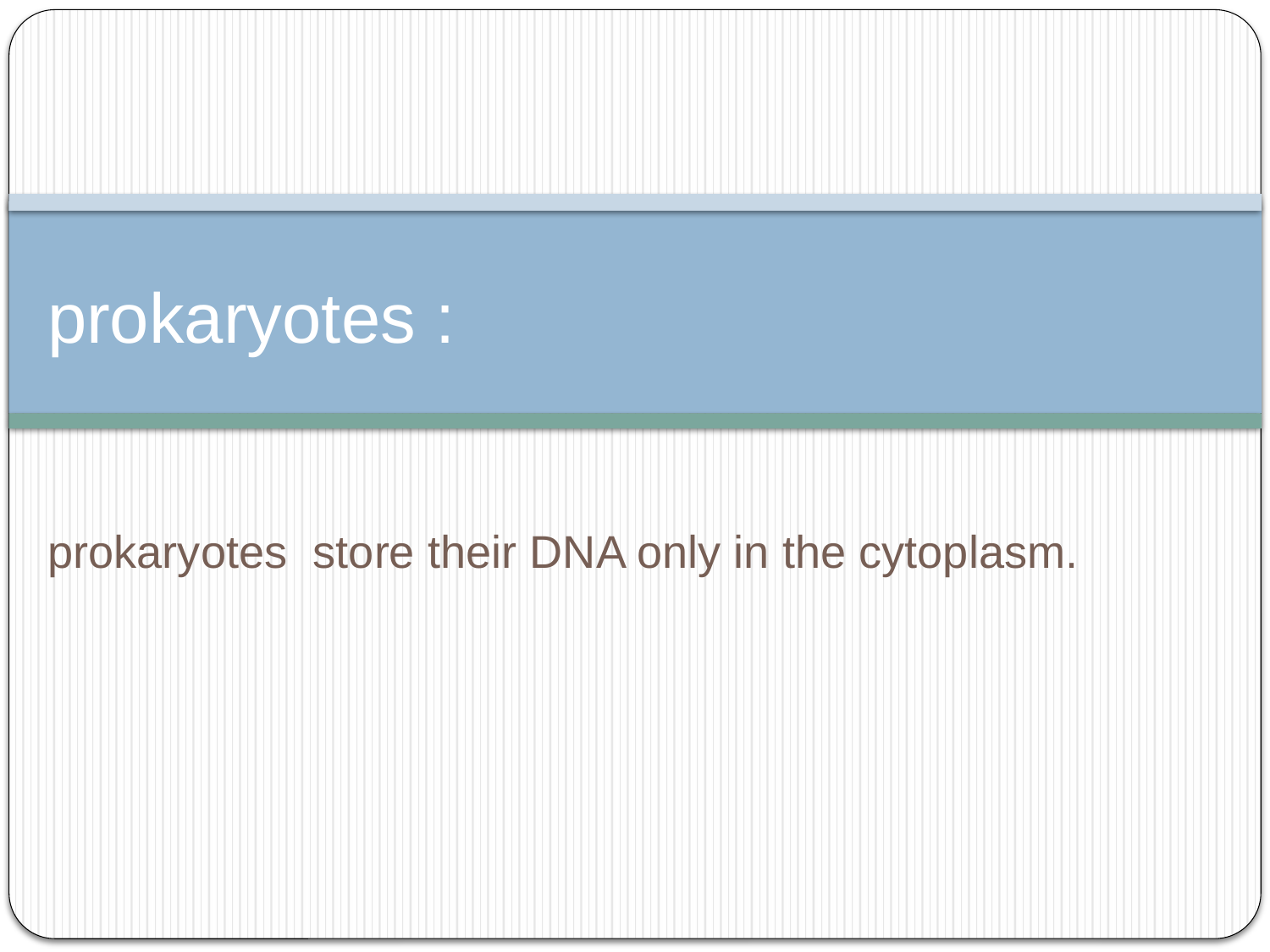

# prokaryotes :
prokaryotes  store their DNA only in the cytoplasm.